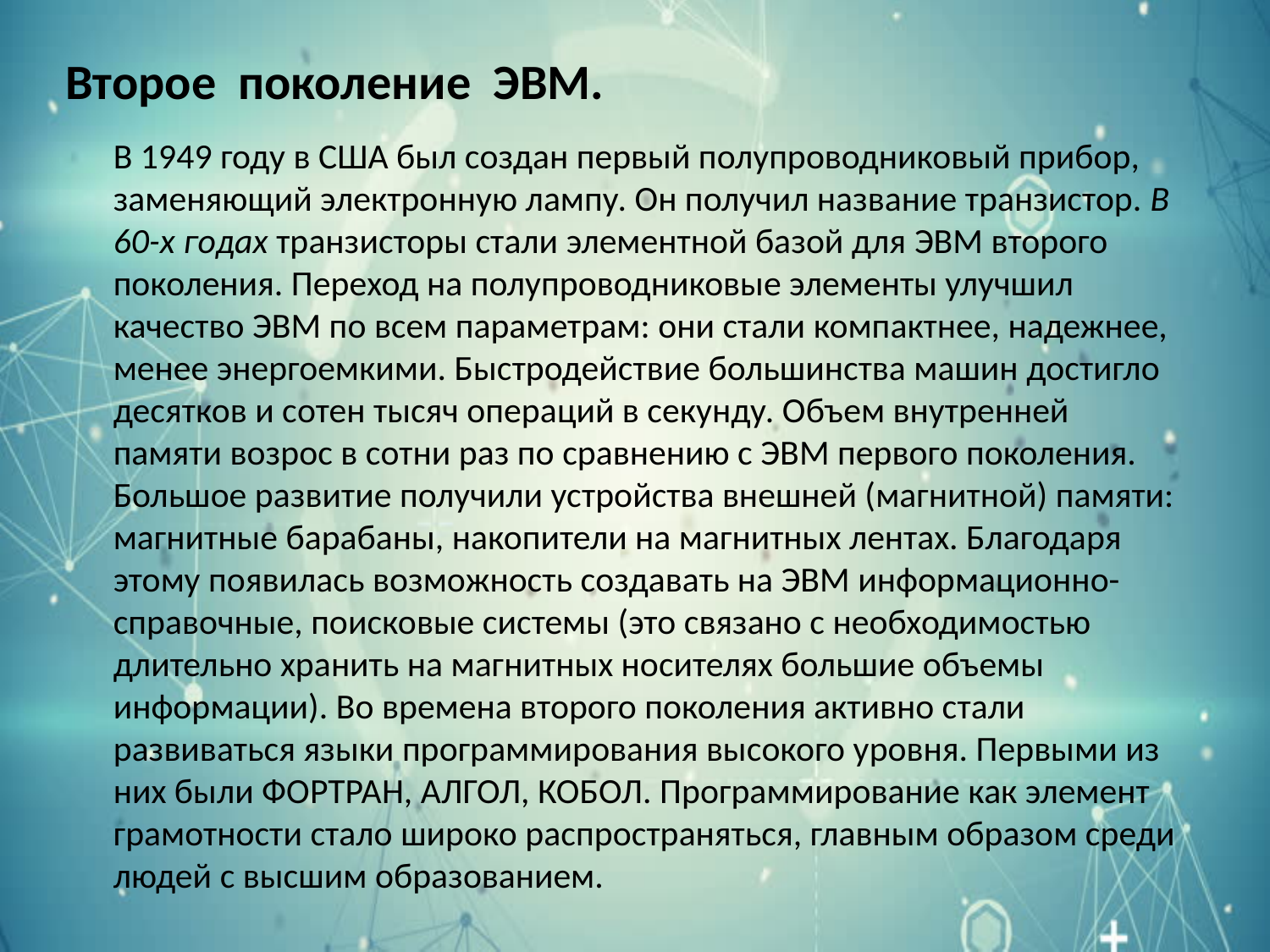

# Второе  поколение  ЭВМ.
В 1949 году в США был создан первый полупроводниковый прибор, заменяющий электронную лампу. Он получил название транзистор. В 60-х годах транзисторы стали элементной базой для ЭВМ второго поколения. Переход на полупроводниковые элементы улучшил качество ЭВМ по всем параметрам: они стали компактнее, надежнее, менее энергоемкими. Быстродействие большинства машин достигло десятков и сотен тысяч операций в секунду. Объем внутренней памяти возрос в сотни раз по сравнению с ЭВМ первого поколения. Большое развитие получили устройства внешней (магнитной) памяти: магнитные барабаны, накопители на магнитных лентах. Благодаря этому появилась возможность создавать на ЭВМ информационно-справочные, поисковые системы (это связано с необходимостью длительно хранить на магнитных носителях большие объемы информации). Во времена второго поколения активно стали развиваться языки программирования высокого уровня. Первыми из них были ФОРТРАН, АЛГОЛ, КОБОЛ. Программирование как элемент грамотности стало широко распространяться, главным образом среди людей с высшим образованием.